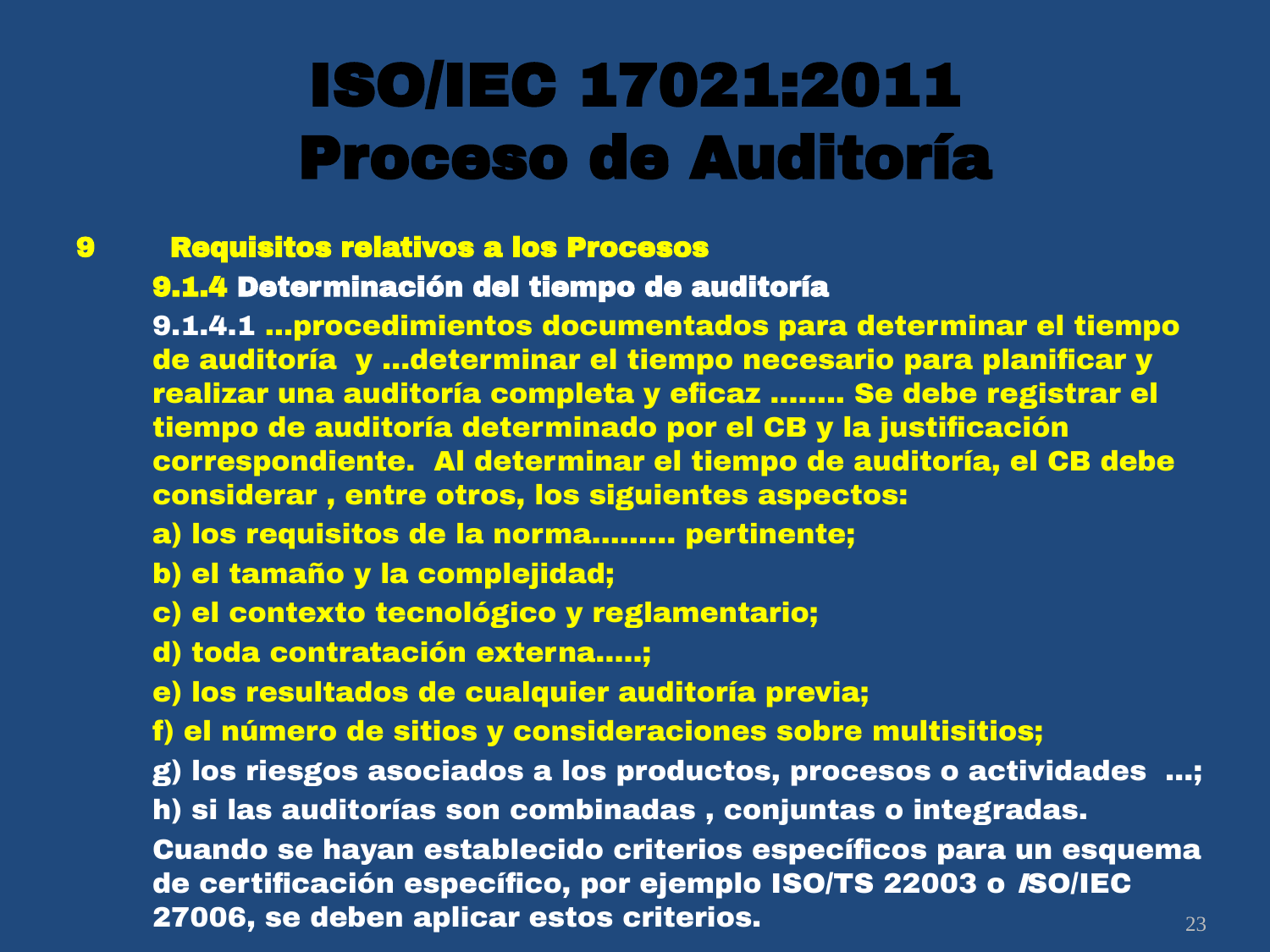

# ISO/IEC 17021:2011 Proceso de Auditoría
9	 Requisitos relativos a los Procesos
	9.1.4 Determinación del tiempo de auditoría
	9.1.4.1 …procedimientos documentados para determinar el tiempo de auditoría  y …determinar el tiempo necesario para planificar y realizar una auditoría completa y eficaz …….. Se debe registrar el tiempo de auditoría determinado por el CB y la justificación correspondiente.  Al determinar el tiempo de auditoría, el CB debe considerar , entre otros, los siguientes aspectos:
	a) los requisitos de la norma……… pertinente;
	b) el tamaño y la complejidad;
	c) el contexto tecnológico y reglamentario;
	d) toda contratación externa…..;
	e) los resultados de cualquier auditoría previa;
	f) el número de sitios y consideraciones sobre multisitios;
	g) los riesgos asociados a los productos, procesos o actividades  …;
	h) si las auditorías son combinadas , conjuntas o integradas.
	Cuando se hayan establecido criterios específicos para un esquema de certificación específico, por ejemplo ISO/TS 22003 o ISO/IEC 27006, se deben aplicar estos criterios.
23